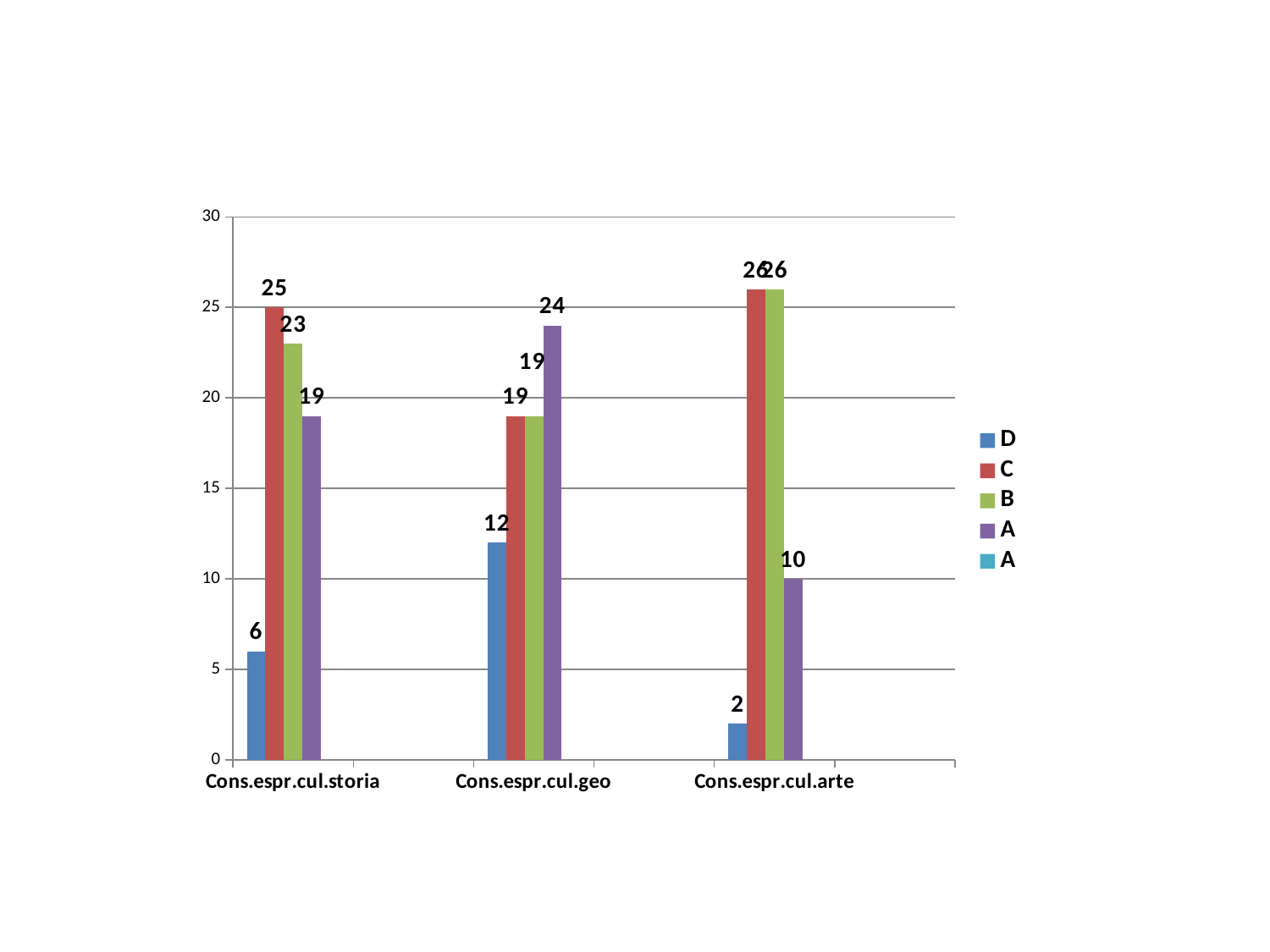

### Chart

| Category | D | C | B | A | A |
|---|---|---|---|---|---|
| Cons.espr.cul.storia | 6.0 | 25.0 | 23.0 | 19.0 | None |
|  | None | None | None | None | None |
| Cons.espr.cul.geo | 12.0 | 19.0 | 19.0 | 24.0 | None |
|  | None | None | None | None | None |
| Cons.espr.cul.arte | 2.0 | 26.0 | 26.0 | 10.0 | None |